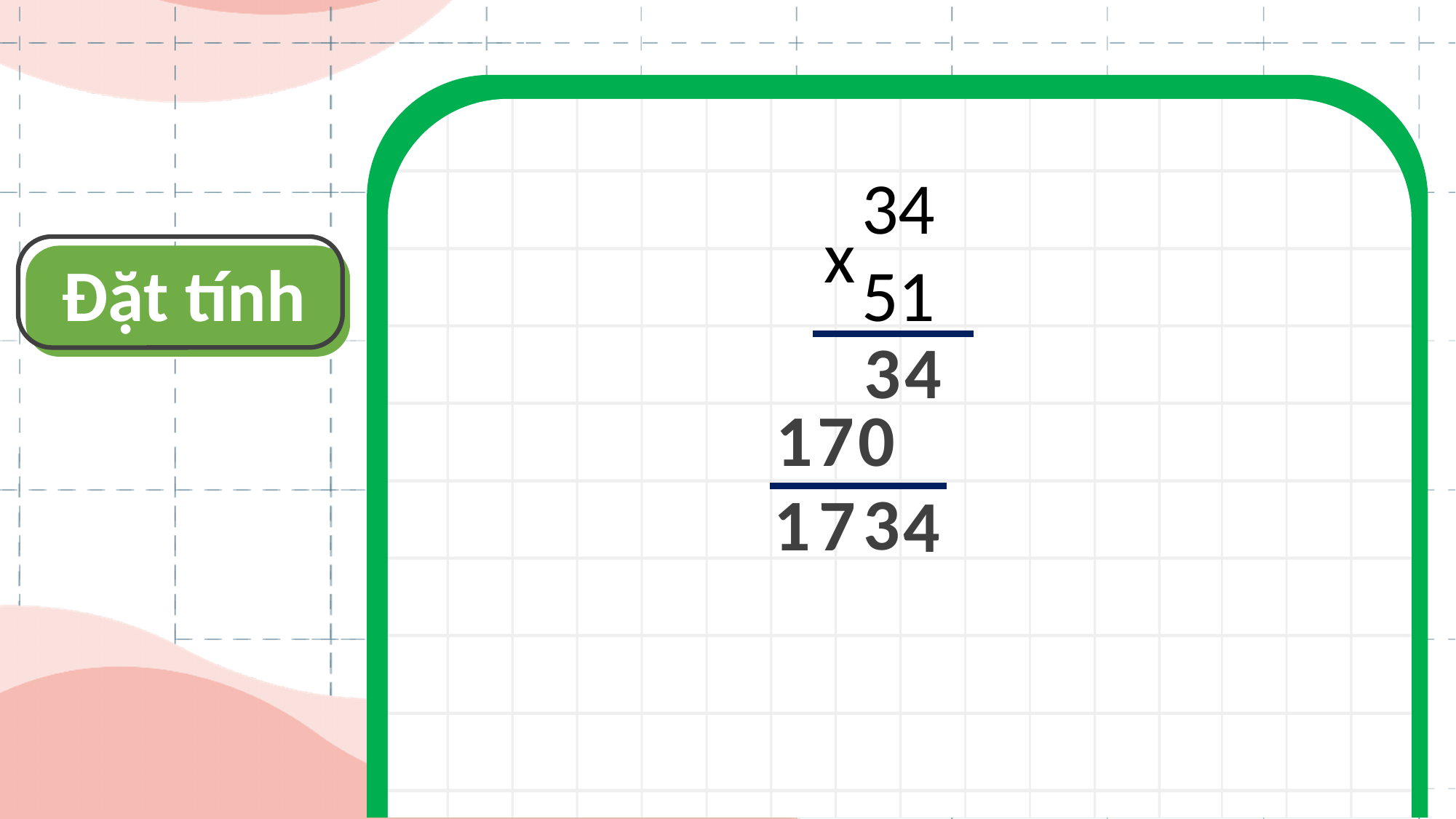

34
51
x

Đặt tính
3
4
17
0
3
1
7
4